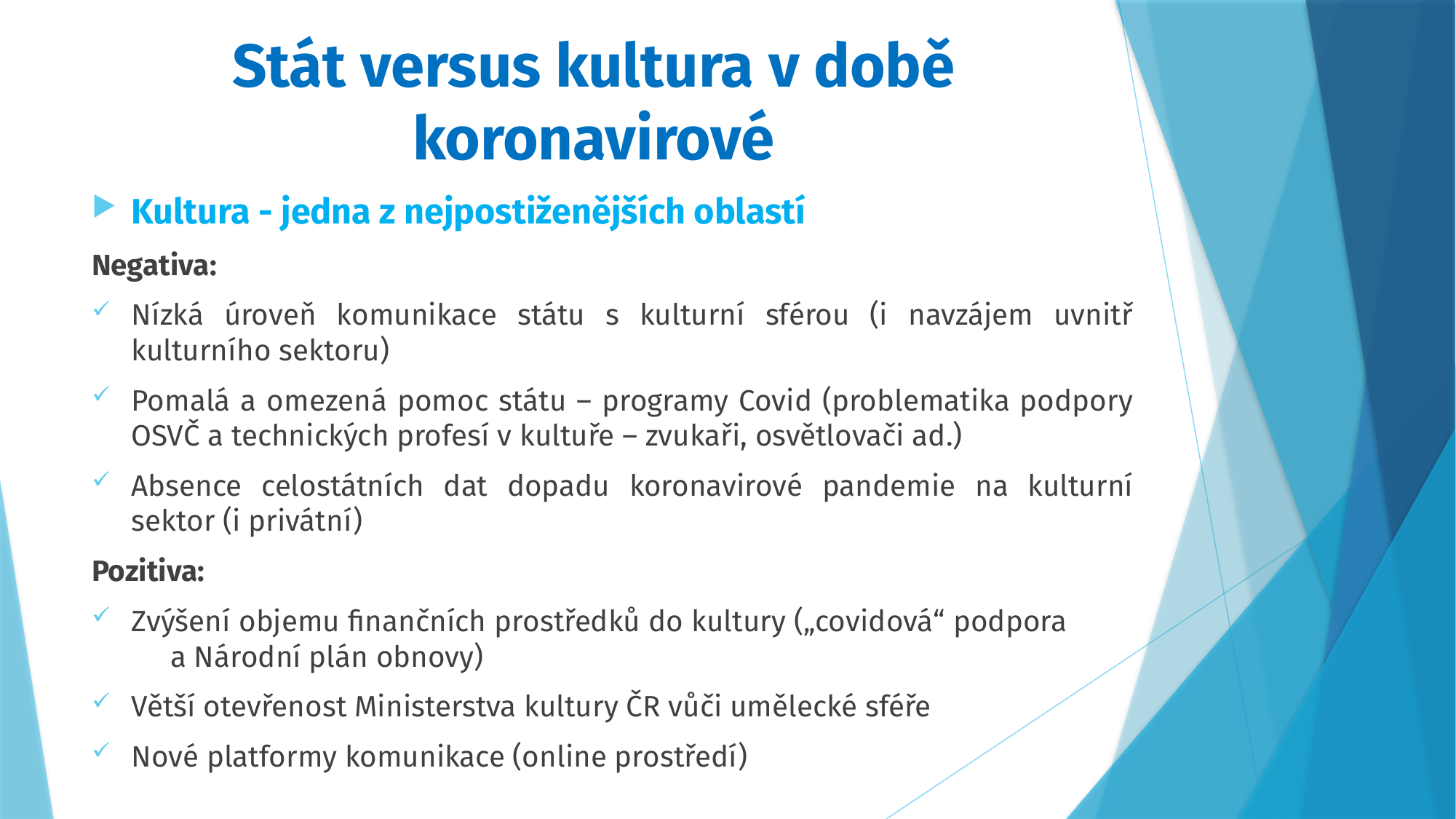

# Stát versus kultura v době koronavirové
Kultura - jedna z nejpostiženějších oblastí
Negativa:
Nízká úroveň komunikace státu s kulturní sférou (i navzájem uvnitř kulturního sektoru)
Pomalá a omezená pomoc státu – programy Covid (problematika podpory OSVČ a technických profesí v kultuře – zvukaři, osvětlovači ad.)
Absence celostátních dat dopadu koronavirové pandemie na kulturní sektor (i privátní)
Pozitiva:
Zvýšení objemu finančních prostředků do kultury („covidová“ podpora              a Národní plán obnovy)
Větší otevřenost Ministerstva kultury ČR vůči umělecké sféře
Nové platformy komunikace (online prostředí)